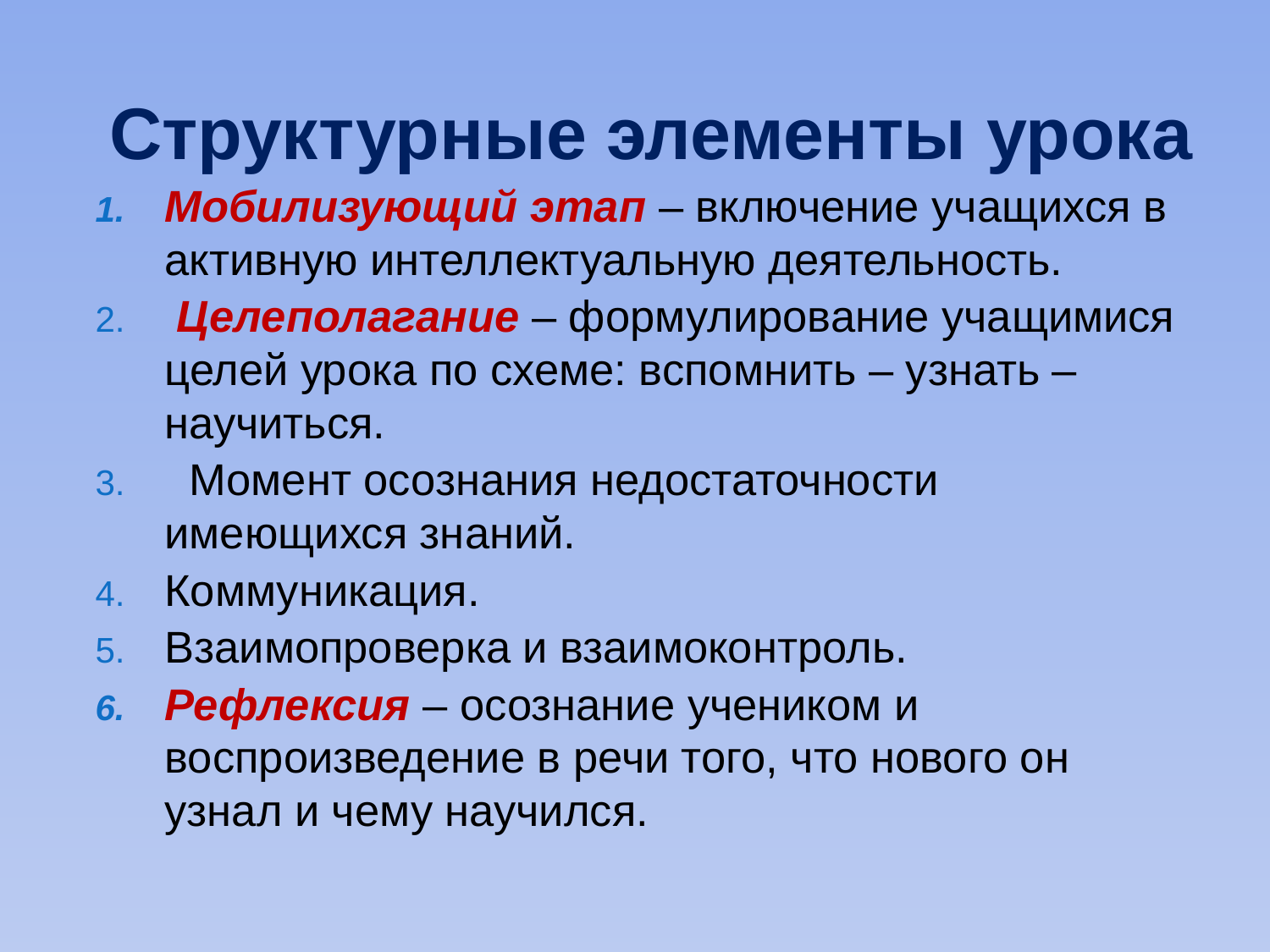

Структурные элементы урока
Мобилизующий этап – включение учащихся в активную интеллектуальную деятельность.
 Целеполагание – формулирование учащимися целей урока по схеме: вспомнить – узнать – научиться.
  Момент осознания недостаточности имеющихся знаний.
Коммуникация.
Взаимопроверка и взаимоконтроль.
Рефлексия – осознание учеником и воспроизведение в речи того, что нового он узнал и чему научился.